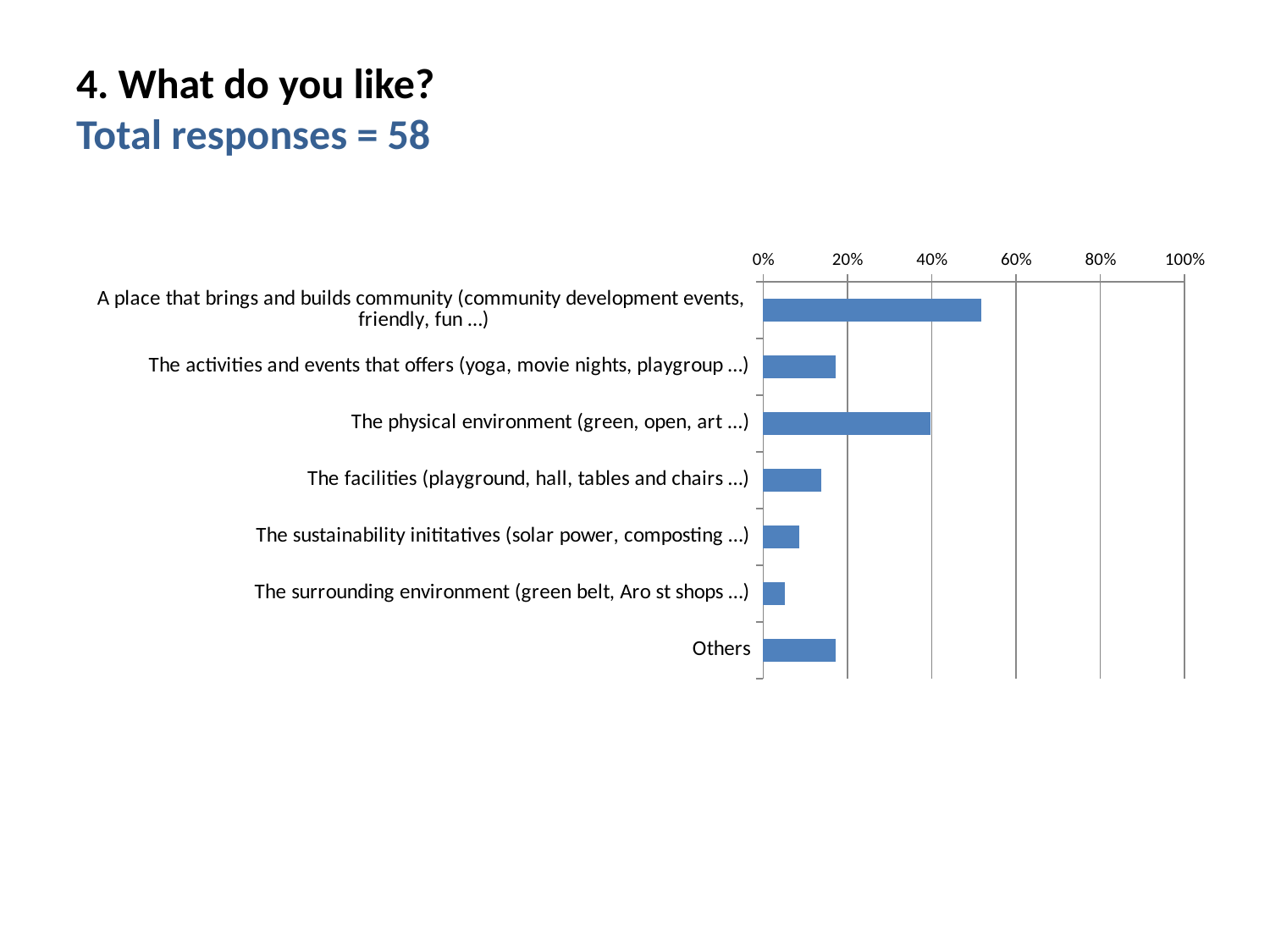

# 4. What do you like? Total responses = 58

### Chart

| Category | 4. What do you like? |
|---|---|
| A place that brings and builds community (community development events,  friendly, fun …) | 0.5172413793103449 |
| The activities and events that offers (yoga, movie nights, playgroup …) | 0.1724137931034483 |
| The physical environment (green, open, art ...) | 0.39655172413793105 |
| The facilities (playground, hall, tables and chairs …) | 0.13793103448275862 |
| The sustainability inititatives (solar power, composting …) | 0.08620689655172414 |
| The surrounding environment (green belt, Aro st shops …) | 0.05172413793103448 |
| Others | 0.1724137931034483 |